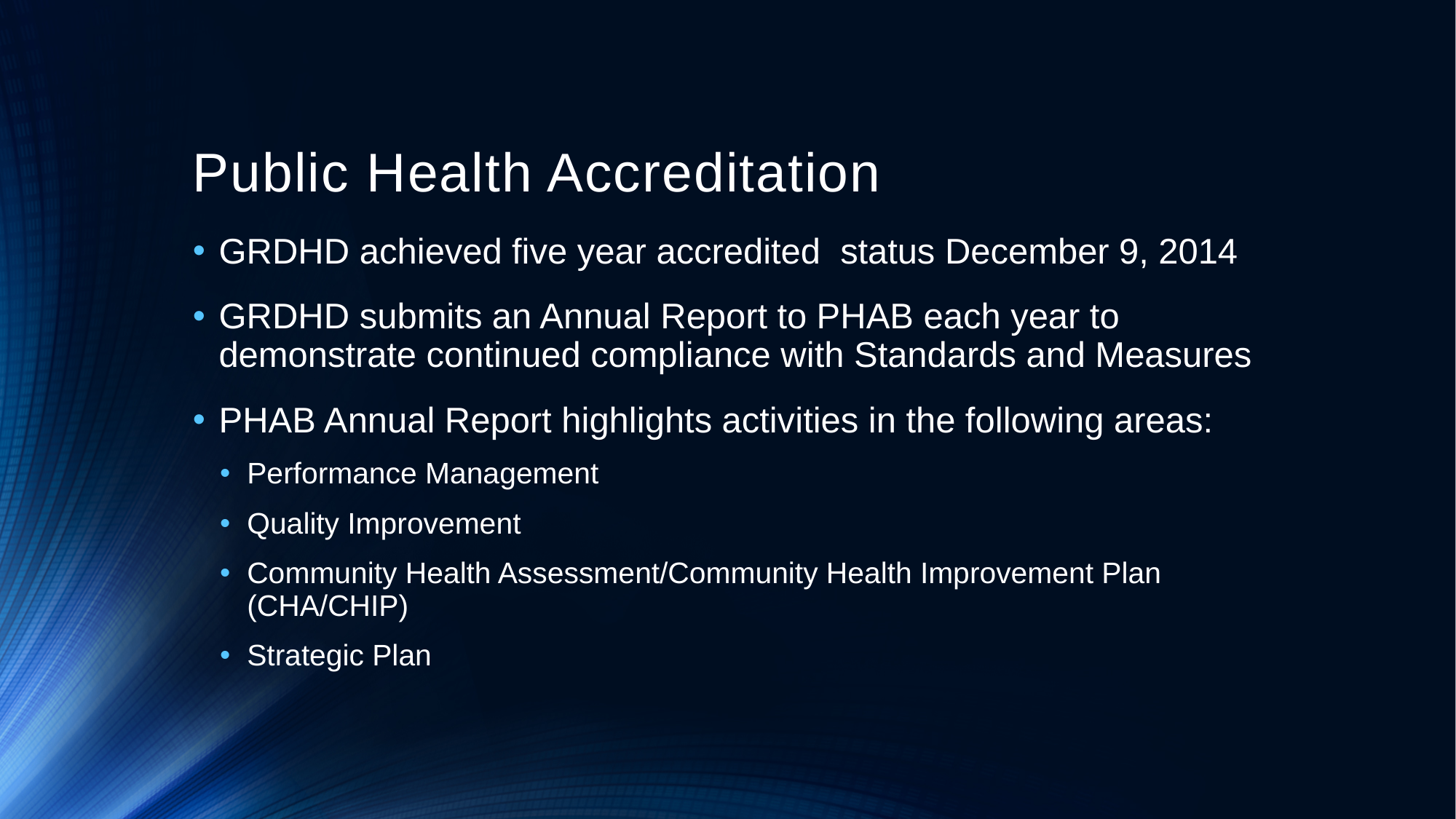

# Public Health Accreditation
GRDHD achieved five year accredited  status December 9, 2014
GRDHD submits an Annual Report to PHAB each year to demonstrate continued compliance with Standards and Measures
PHAB Annual Report highlights activities in the following areas:
Performance Management
Quality Improvement
Community Health Assessment/Community Health Improvement Plan (CHA/CHIP)
Strategic Plan